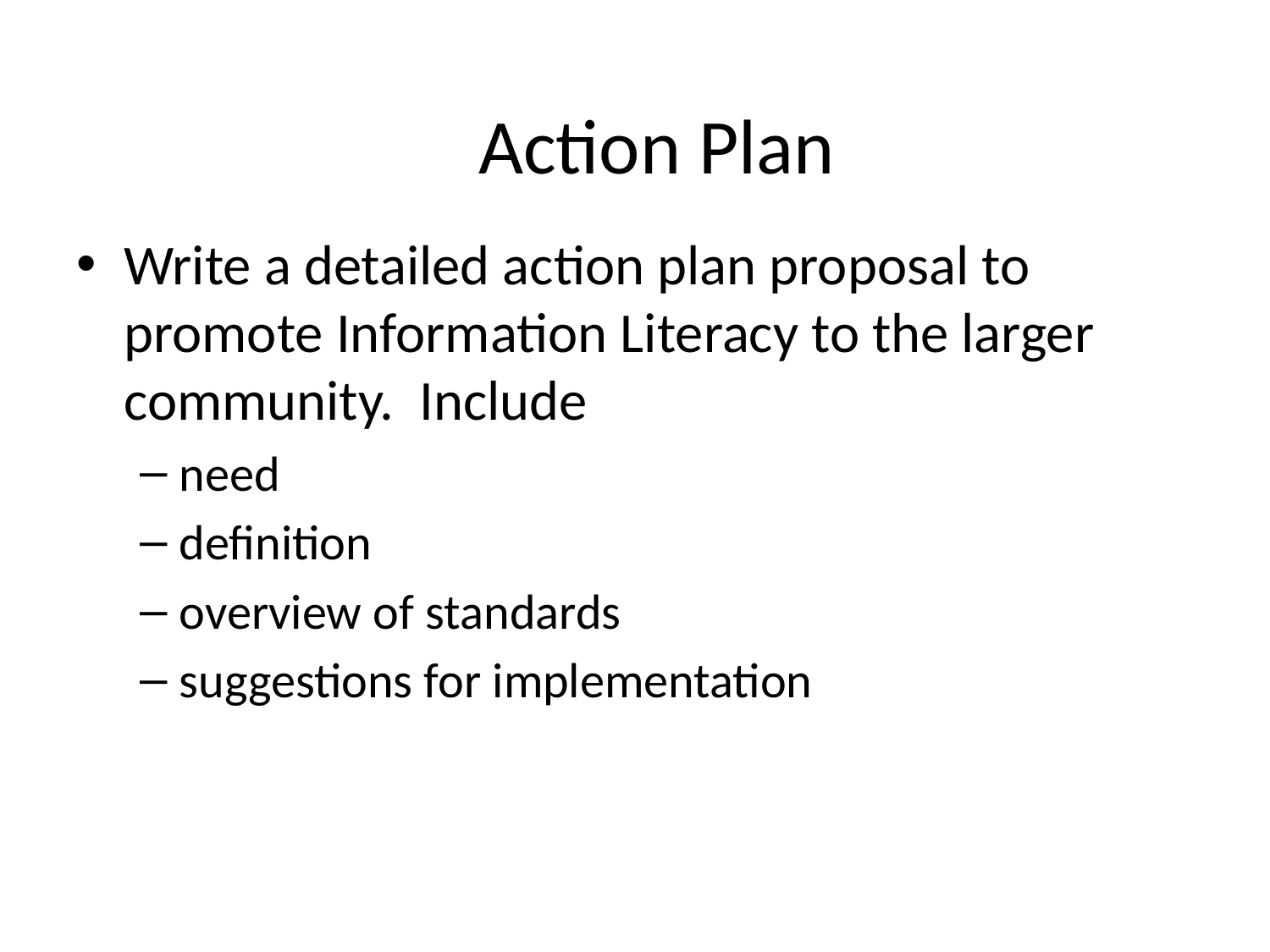

# Action Plan
Write a detailed action plan proposal to promote Information Literacy to the larger community.  Include
need
definition
overview of standards
suggestions for implementation